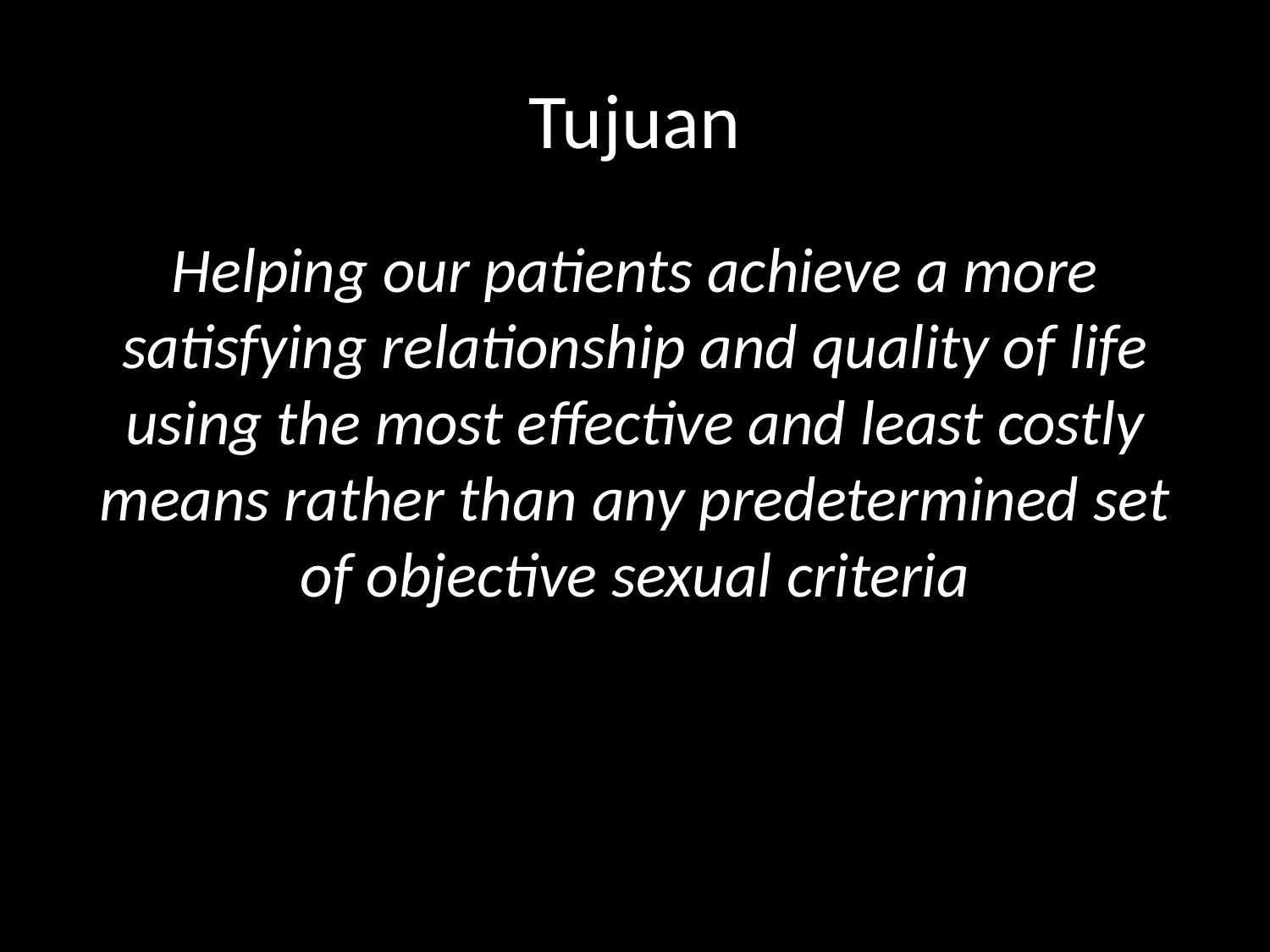

# Tujuan
Helping our patients achieve a more satisfying relationship and quality of life using the most effective and least costly means rather than any predetermined set of objective sexual criteria